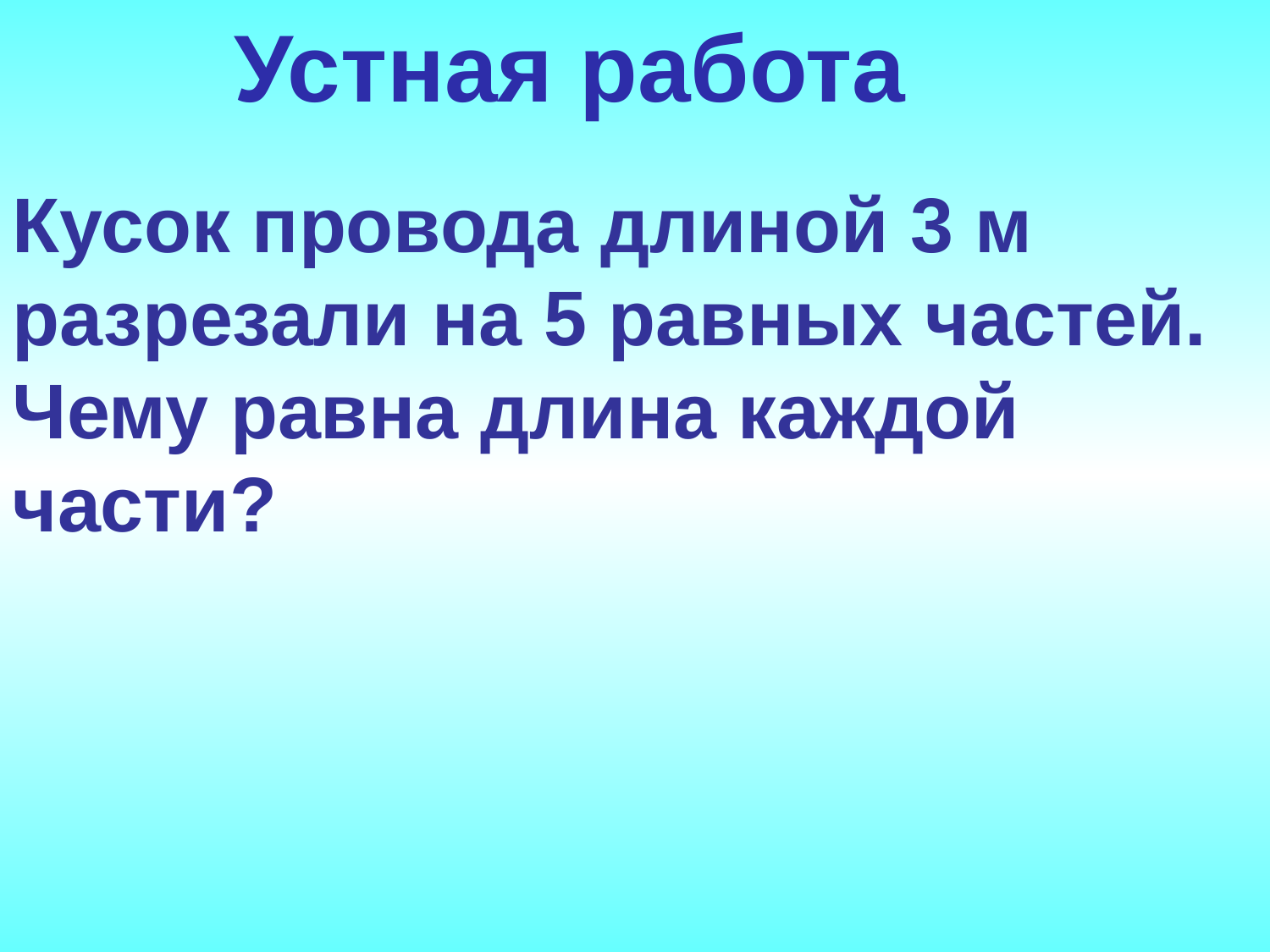

Устная работа
Кусок провода длиной 3 м разрезали на 5 равных частей. Чему равна длина каждой части?